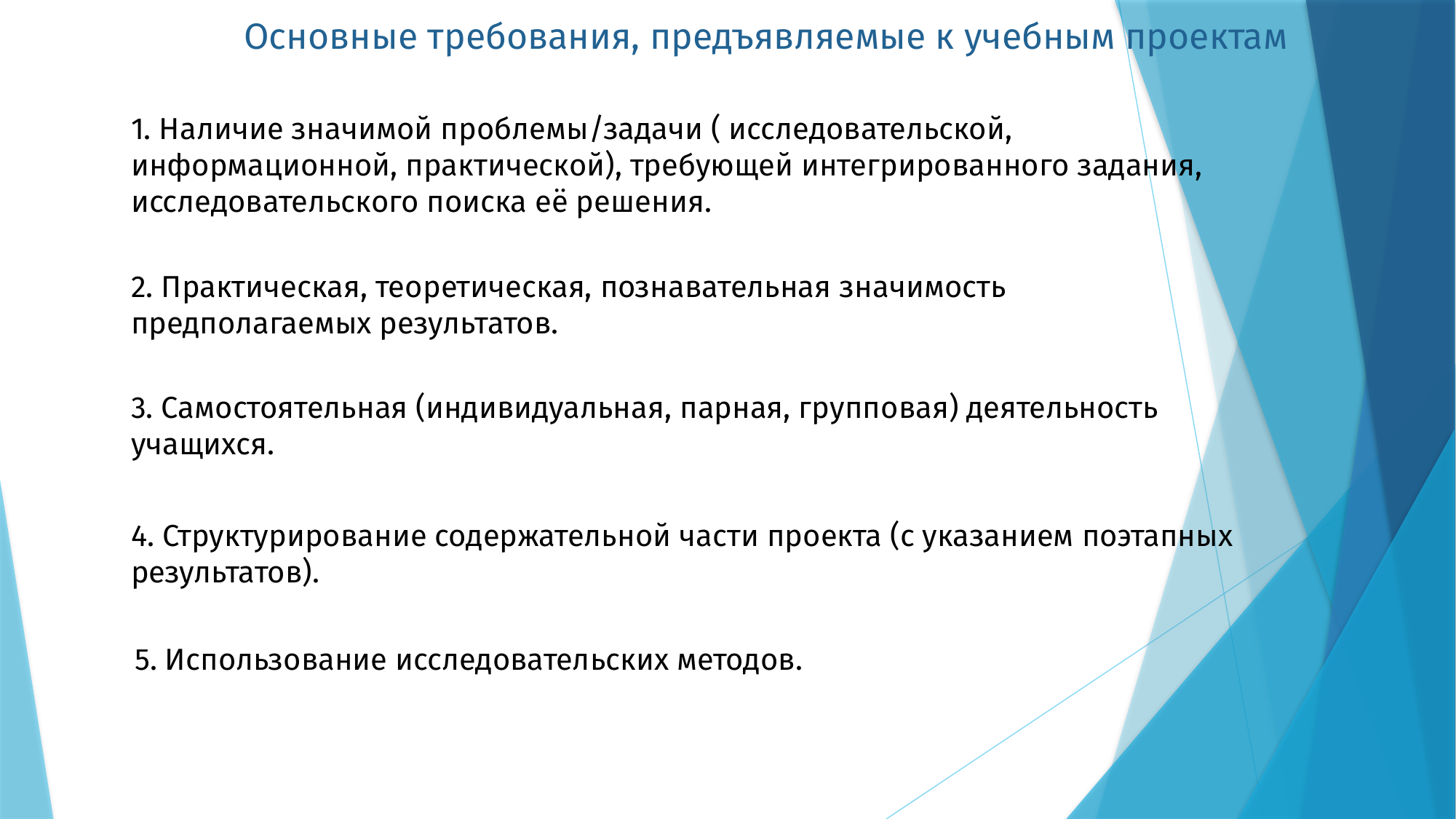

Основные требования, предъявляемые к учебным проектам
1. Наличие значимой проблемы/задачи ( исследовательской, информационной, практической), требующей интегрированного задания, исследовательского поиска её решения.
2. Практическая, теоретическая, познавательная значимость предполагаемых результатов.
3. Самостоятельная (индивидуальная, парная, групповая) деятельность учащихся.
4. Структурирование содержательной части проекта (с указанием поэтапных результатов).
5. Использование исследовательских методов.